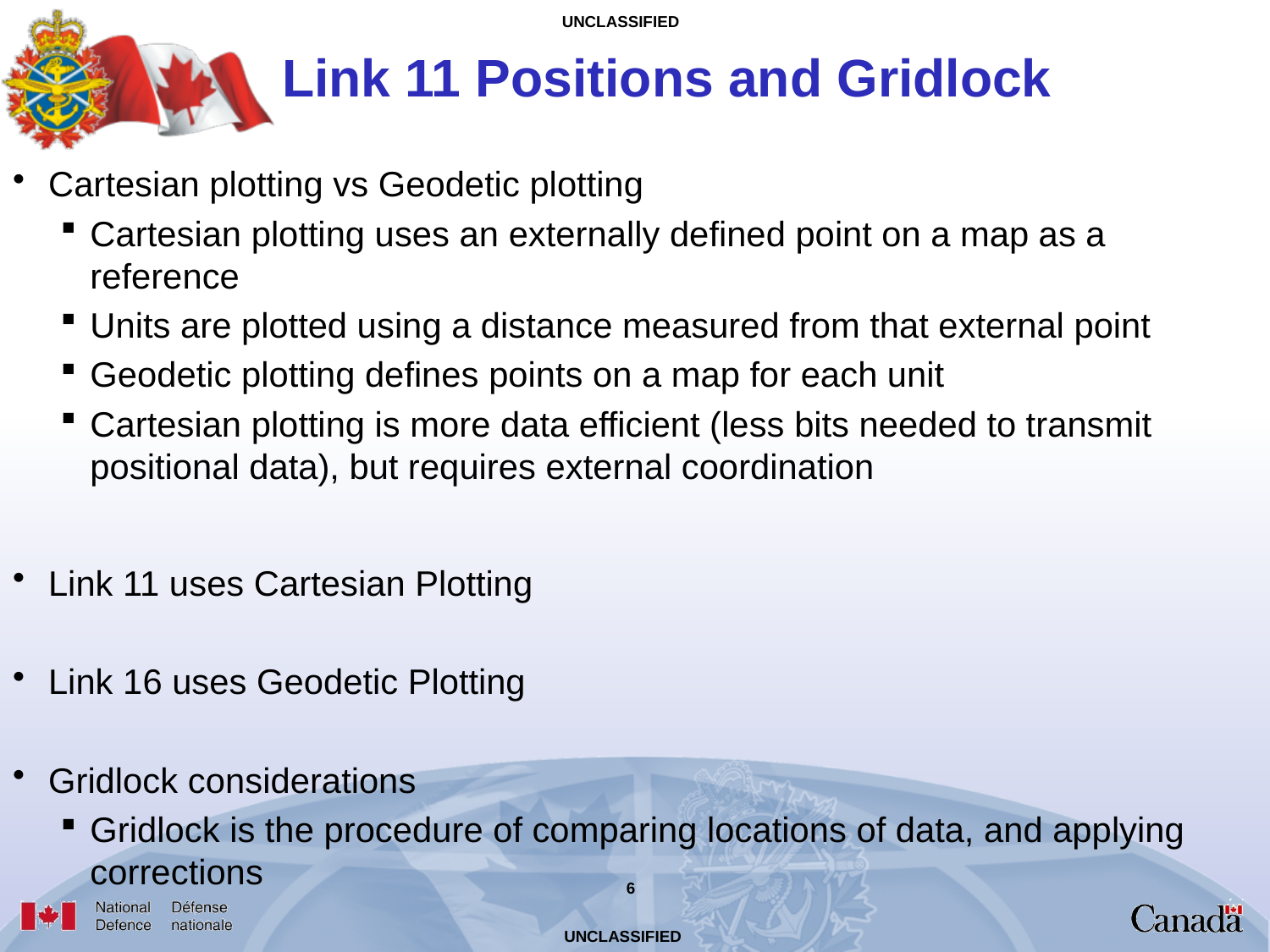

# Link 11 Positions and Gridlock
Cartesian plotting vs Geodetic plotting
Cartesian plotting uses an externally defined point on a map as a reference
Units are plotted using a distance measured from that external point
Geodetic plotting defines points on a map for each unit
Cartesian plotting is more data efficient (less bits needed to transmit positional data), but requires external coordination

Link 11 uses Cartesian Plotting

Link 16 uses Geodetic Plotting

Gridlock considerations
Gridlock is the procedure of comparing locations of data, and applying corrections